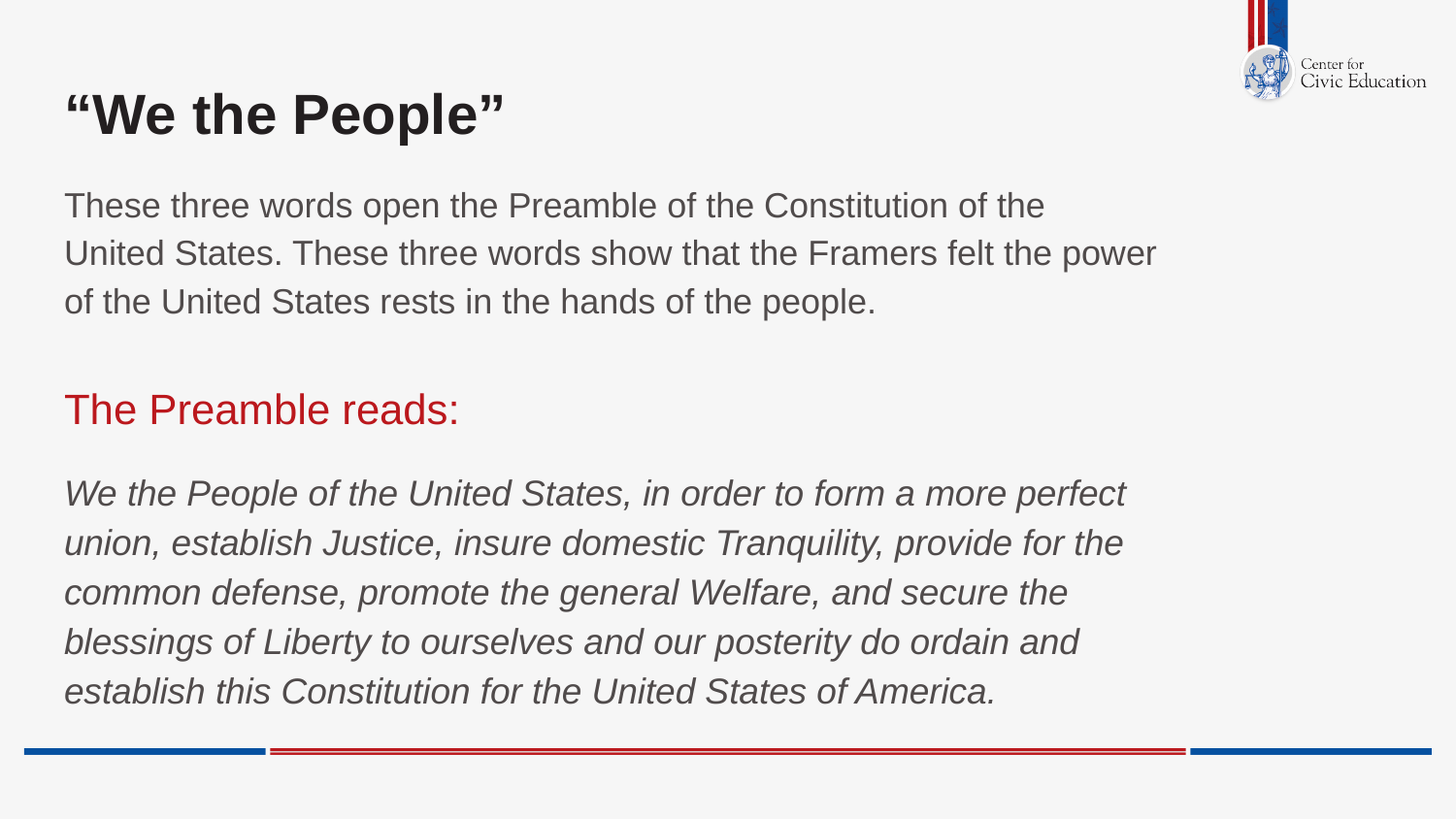

# “We the People”
These three words open the Preamble of the Constitution of the
United States. These three words show that the Framers felt the power
of the United States rests in the hands of the people.
The Preamble reads:
We the People of the United States, in order to form a more perfect union, establish Justice, insure domestic Tranquility, provide for the common defense, promote the general Welfare, and secure the blessings of Liberty to ourselves and our posterity do ordain and establish this Constitution for the United States of America.